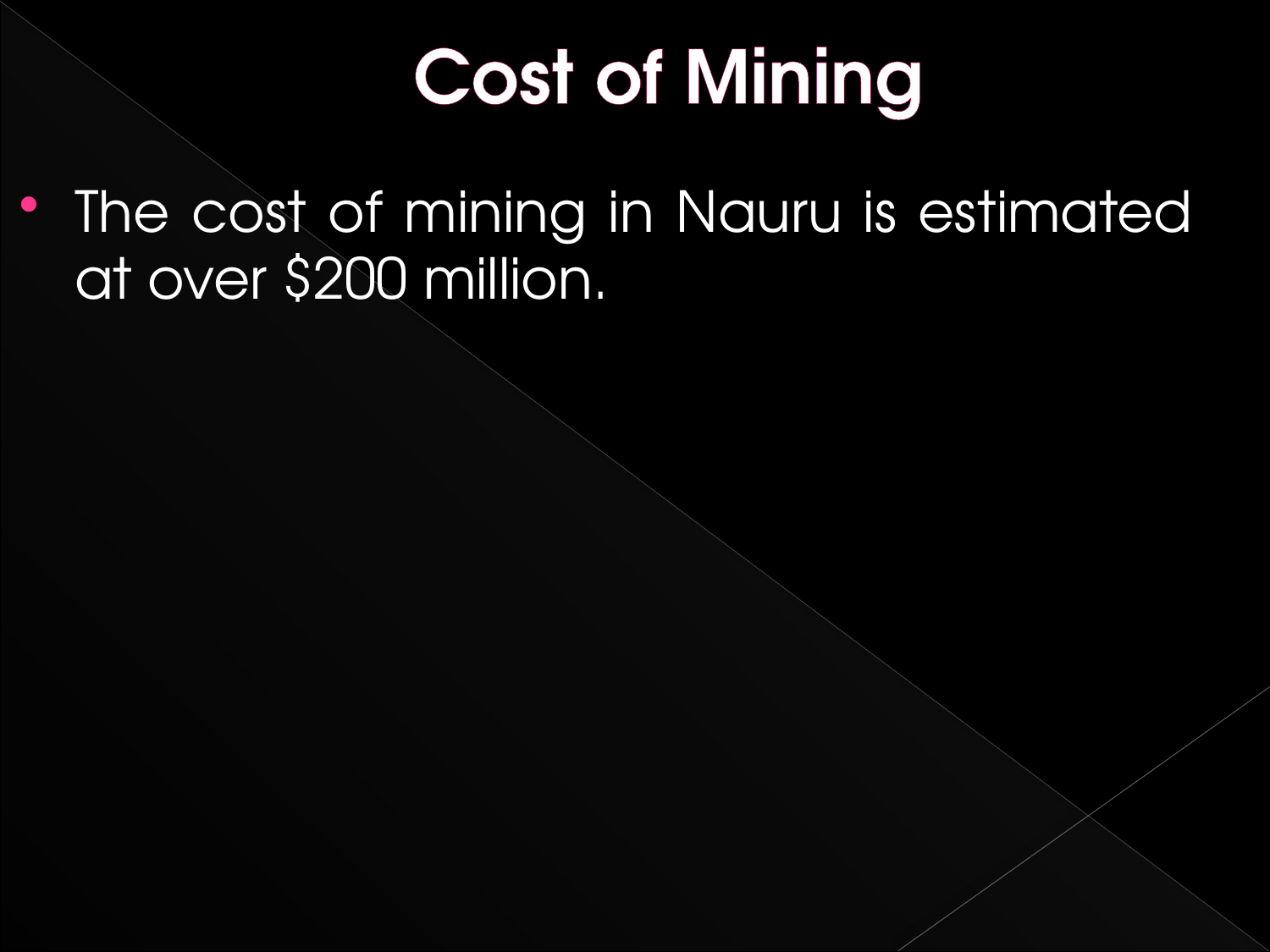

# Cost of Mining
The cost of mining in Nauru is estimated at over $200 million.